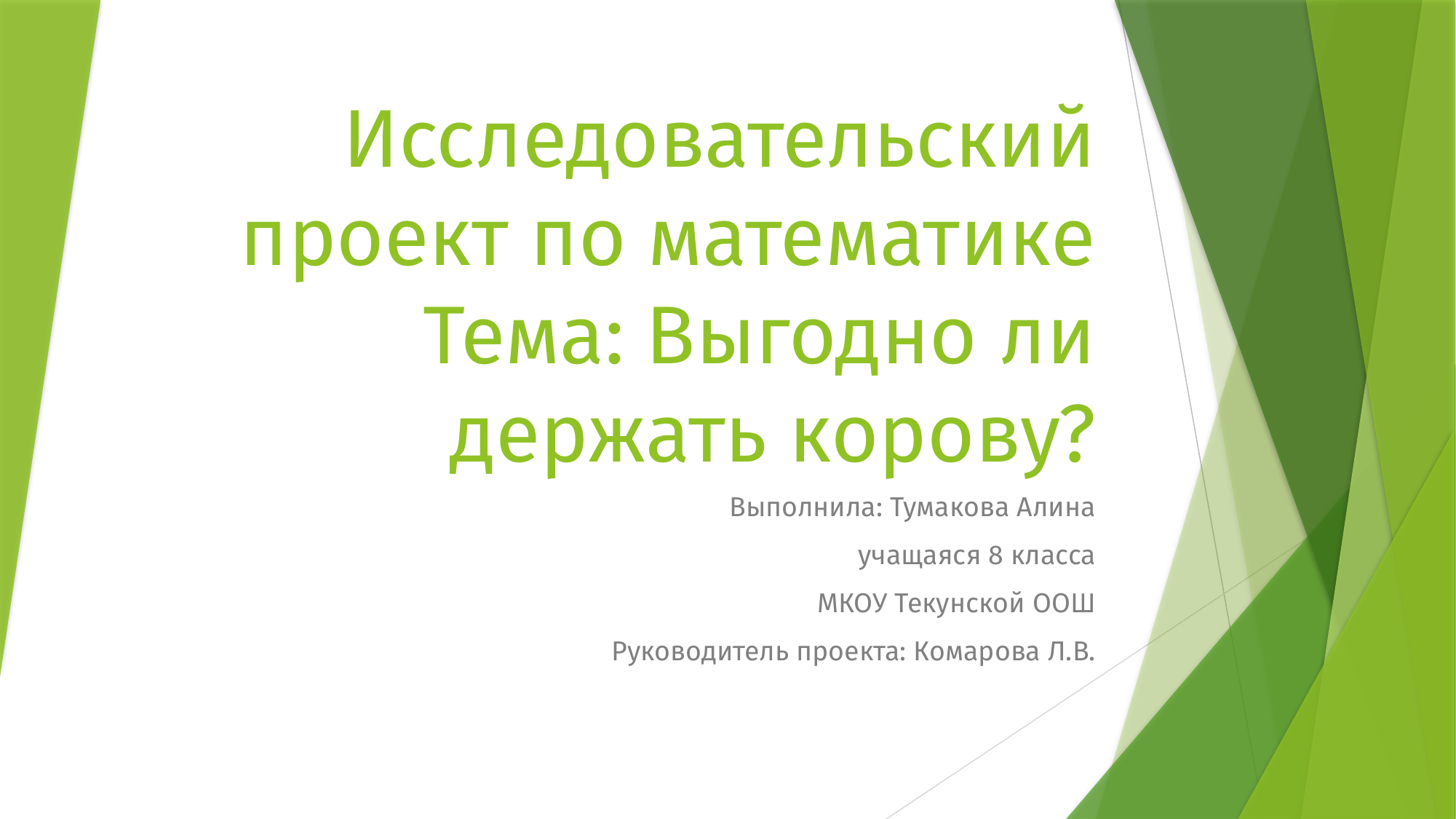

# Исследовательский проект по математике Тема: Выгодно ли держать корову?
Выполнила: Тумакова Алина
учащаяся 8 класса
МКОУ Текунской ООШ
Руководитель проекта: Комарова Л.В.